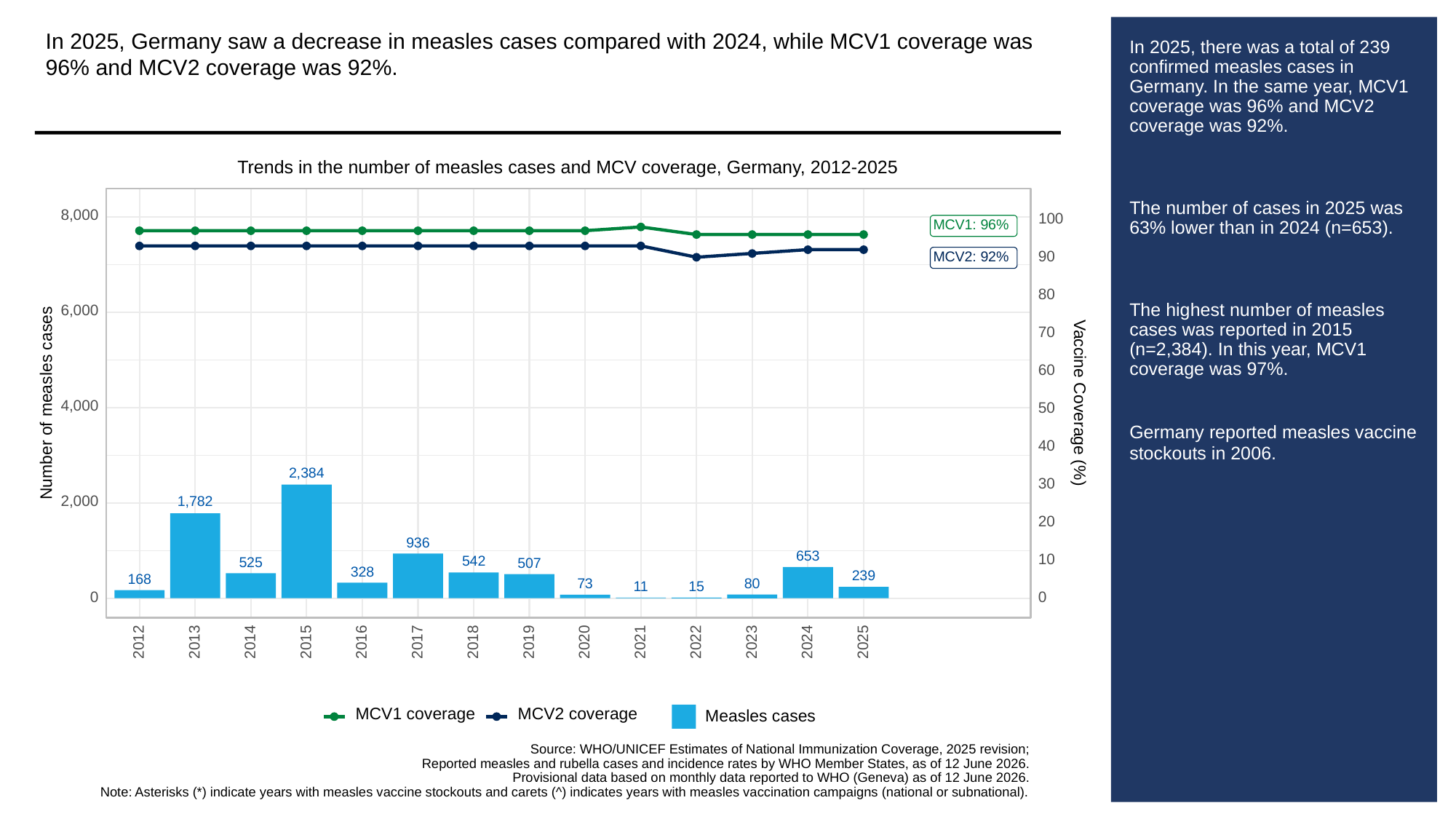

In 2025, Germany saw a decrease in measles cases compared with 2024, while MCV1 coverage was 96% and MCV2 coverage was 92%.
# In 2025, there was a total of 239 confirmed measles cases in Germany. In the same year, MCV1 coverage was 96% and MCV2 coverage was 92%.

The number of cases in 2025 was 63% lower than in 2024 (n=653).

The highest number of measles cases was reported in 2015 (n=2,384). In this year, MCV1 coverage was 97%.

Germany reported measles vaccine stockouts in 2006.

Trends in the number of measles cases and MCV coverage, Germany, 2012-2025

8,000
100

MCV1: 96%

90
MCV2: 92%

80
6,000

70

60
Vaccine Coverage (%)
Number of measles cases
4,000
50

40

2,384
30

2,000
1,782

20
936

653

10
542
525
507
328

239

168
80
73
15
11

0
0

2013
2023
2012
2014
2015
2016
2017
2018
2019
2020
2021
2022
2024
2025

MCV1 coverage
MCV2 coverage
Measles cases

Source: WHO/UNICEF Estimates of National Immunization Coverage, 2025 revision;
Reported measles and rubella cases and incidence rates by WHO Member States, as of 12 June 2026.
Provisional data based on monthly data reported to WHO (Geneva) as of 12 June 2026.
Note: Asterisks (*) indicate years with measles vaccine stockouts and carets (^) indicates years with measles vaccination campaigns (national or subnational).